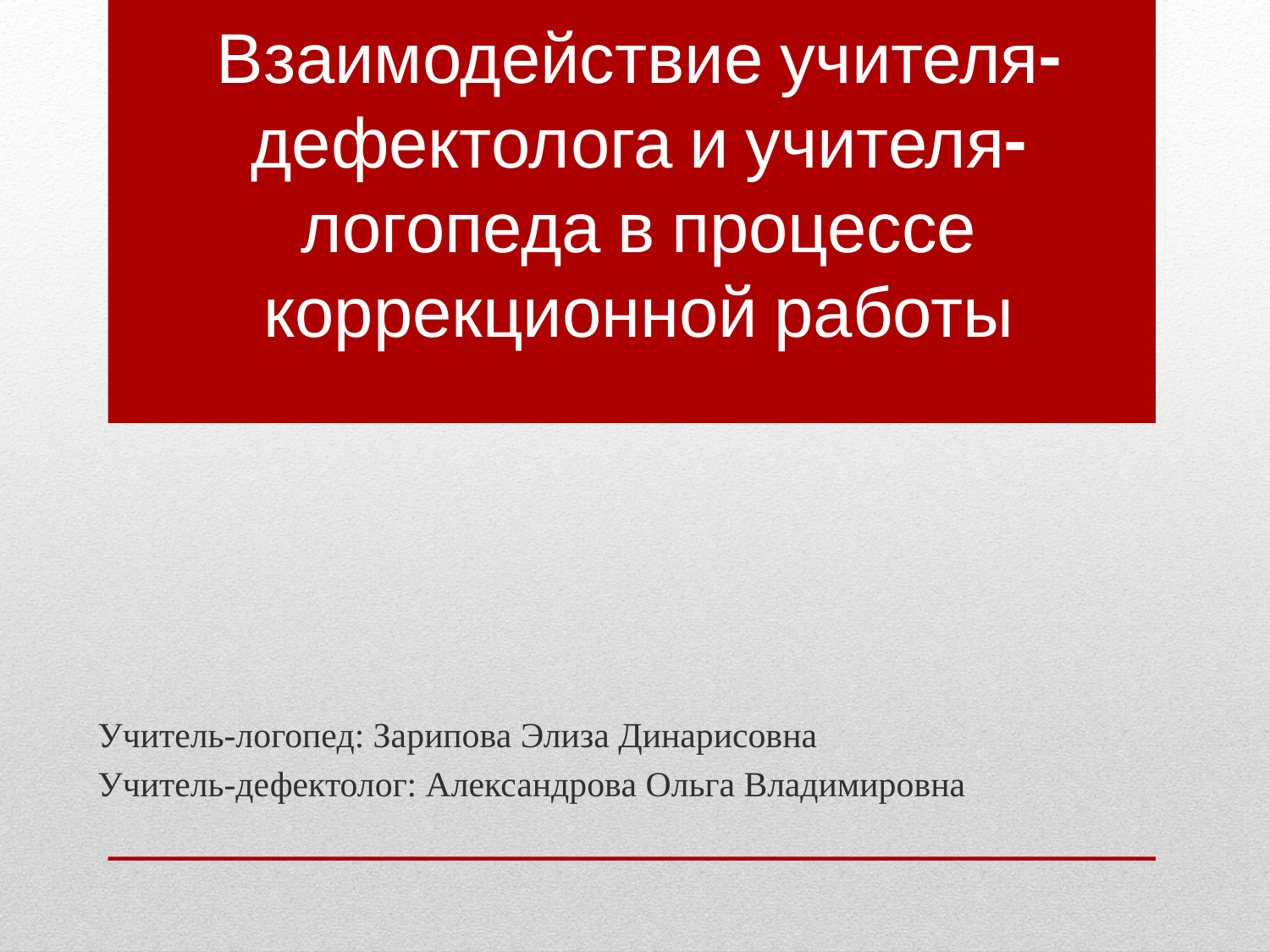

# Взаимодействие учителя-дефектолога и учителя-логопеда в процессе коррекционной работы
Учитель-логопед: Зарипова Элиза Динарисовна
Учитель-дефектолог: Александрова Ольга Владимировна